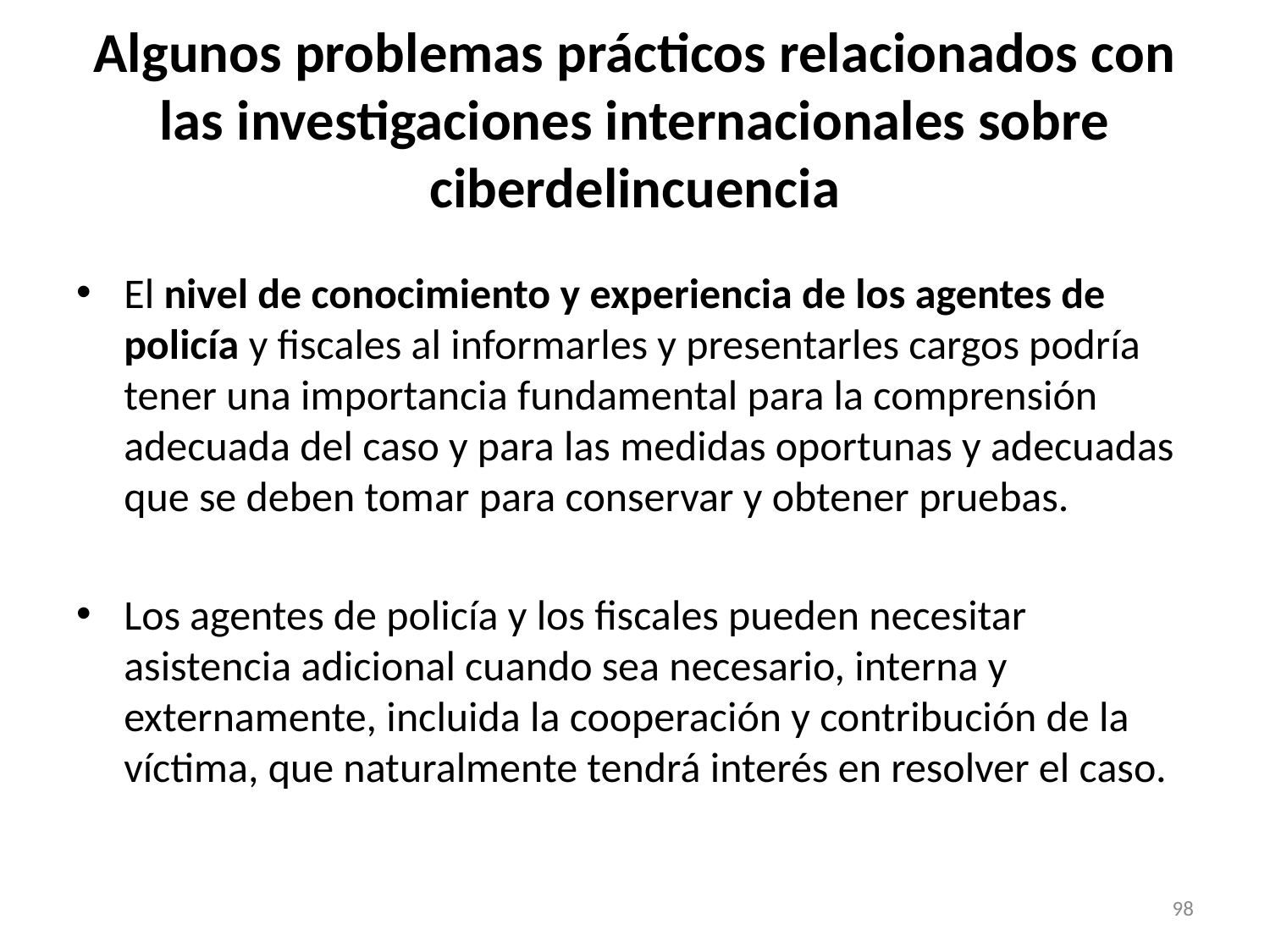

# Algunos problemas prácticos relacionados con las investigaciones internacionales sobre ciberdelincuencia
El nivel de conocimiento y experiencia de los agentes de policía y fiscales al informarles y presentarles cargos podría tener una importancia fundamental para la comprensión adecuada del caso y para las medidas oportunas y adecuadas que se deben tomar para conservar y obtener pruebas.

Los agentes de policía y los fiscales pueden necesitar asistencia adicional cuando sea necesario, interna y externamente, incluida la cooperación y contribución de la víctima, que naturalmente tendrá interés en resolver el caso.

98